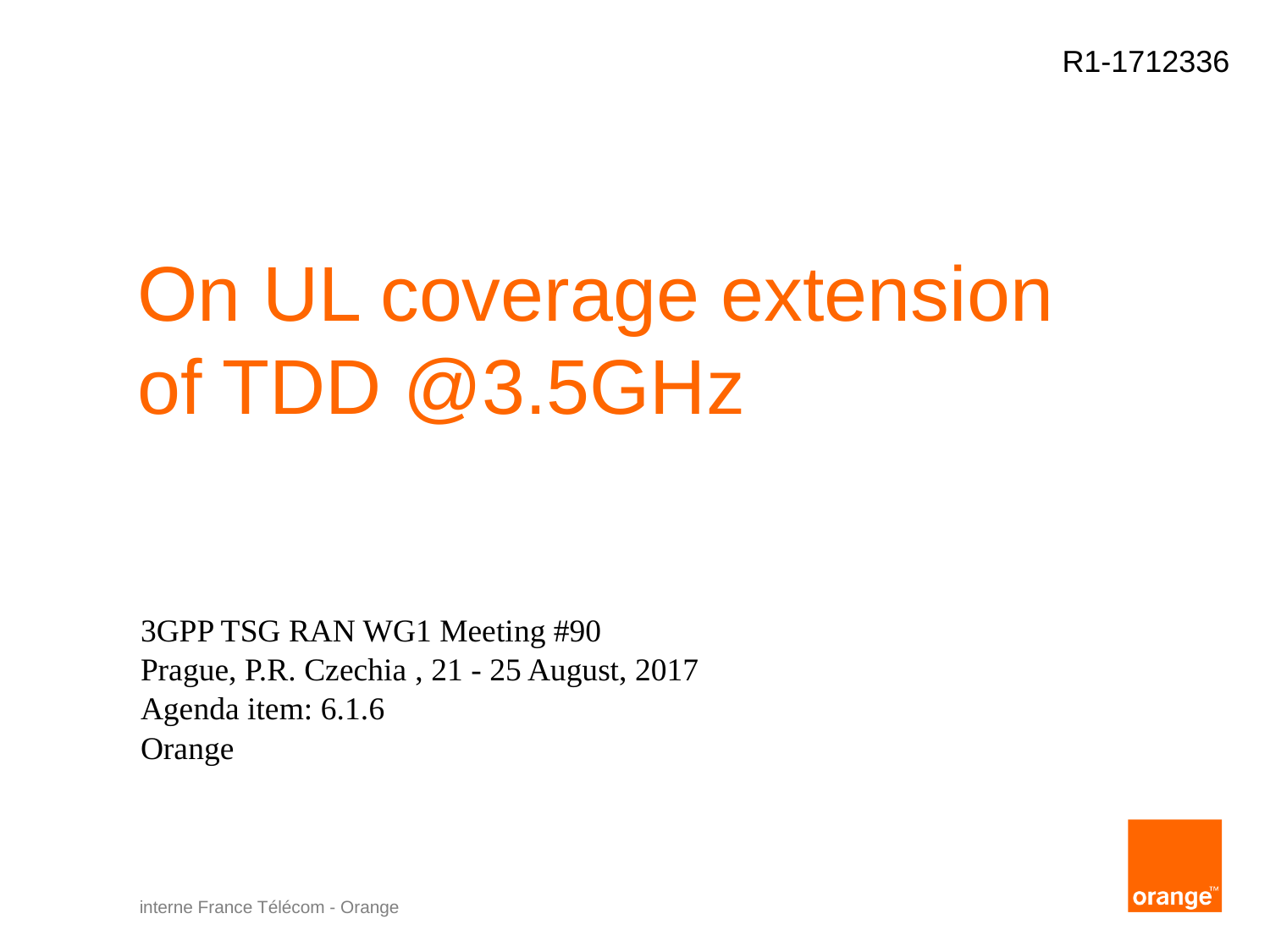

R1-1712336

# On UL coverage extension of TDD @3.5GHz
3GPP TSG RAN WG1 Meeting #90
Prague, P.R. Czechia , 21 - 25 August, 2017
Agenda item: 6.1.6
Orange